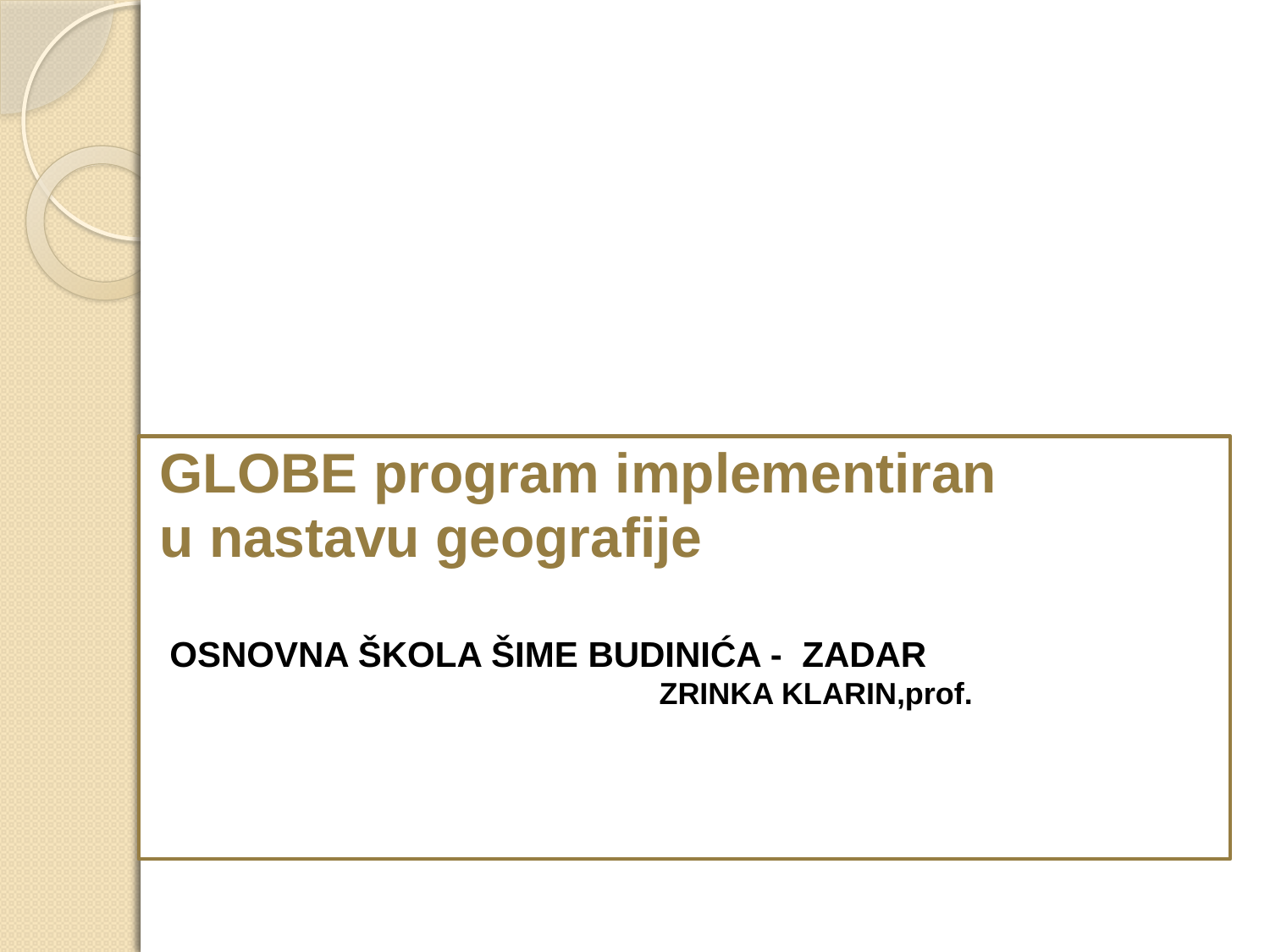

GLOBE program implementiran
u nastavu geografije

 OSNOVNA ŠKOLA ŠIME BUDINIĆA -  ZADAR
                                                           ZRINKA KLARIN,prof.